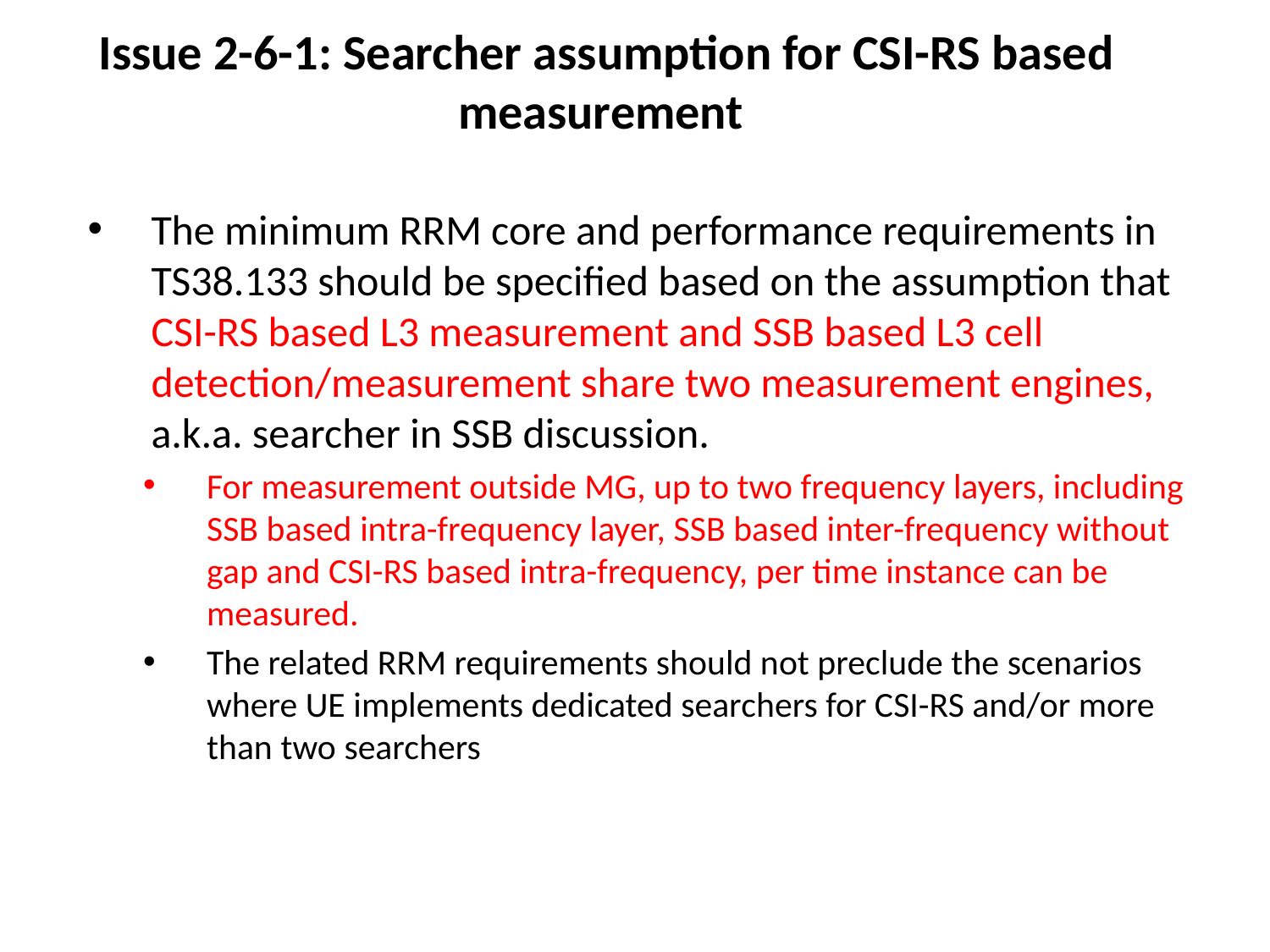

# Issue 2-6-1: Searcher assumption for CSI-RS based measurement
The minimum RRM core and performance requirements in TS38.133 should be specified based on the assumption that CSI-RS based L3 measurement and SSB based L3 cell detection/measurement share two measurement engines, a.k.a. searcher in SSB discussion.
For measurement outside MG, up to two frequency layers, including SSB based intra-frequency layer, SSB based inter-frequency without gap and CSI-RS based intra-frequency, per time instance can be measured.
The related RRM requirements should not preclude the scenarios where UE implements dedicated searchers for CSI-RS and/or more than two searchers